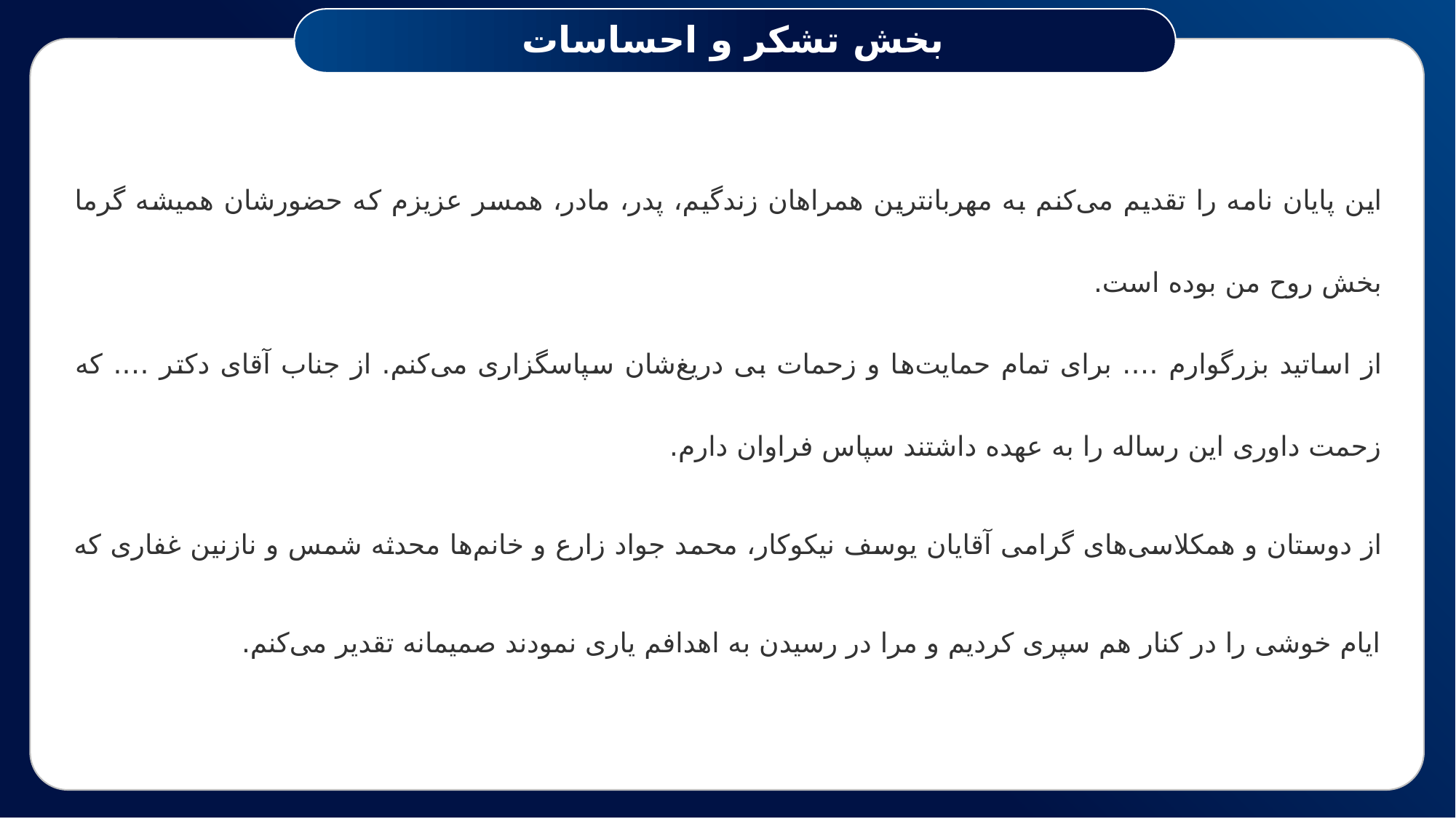

بخش تشکر و احساسات
این پایان نامه را تقدیم می‌کنم به مهربانترين همراهان زندگیم، پدر، مادر، همسر عزیزم که حضورشان همیشه گرما بخش روح من بوده است.
از اساتید بزرگوارم …. برای تمام حمایت‌ها و زحمات بی دریغ‌شان سپاسگزاری می‌کنم. از جناب آقای دکتر …. که زحمت داوری این رساله را به عهده داشتند سپاس فراوان دارم.
از دوستان و همکلاسی‌های گرامی آقایان یوسف نیکوکار، محمد جواد زارع و خانم‌ها محدثه شمس و نازنین غفاری كه ایام خوشی را در کنار هم سپری کردیم و مرا در رسیدن به اهدافم یاری نمودند صمیمانه تقدیر می‌کنم.